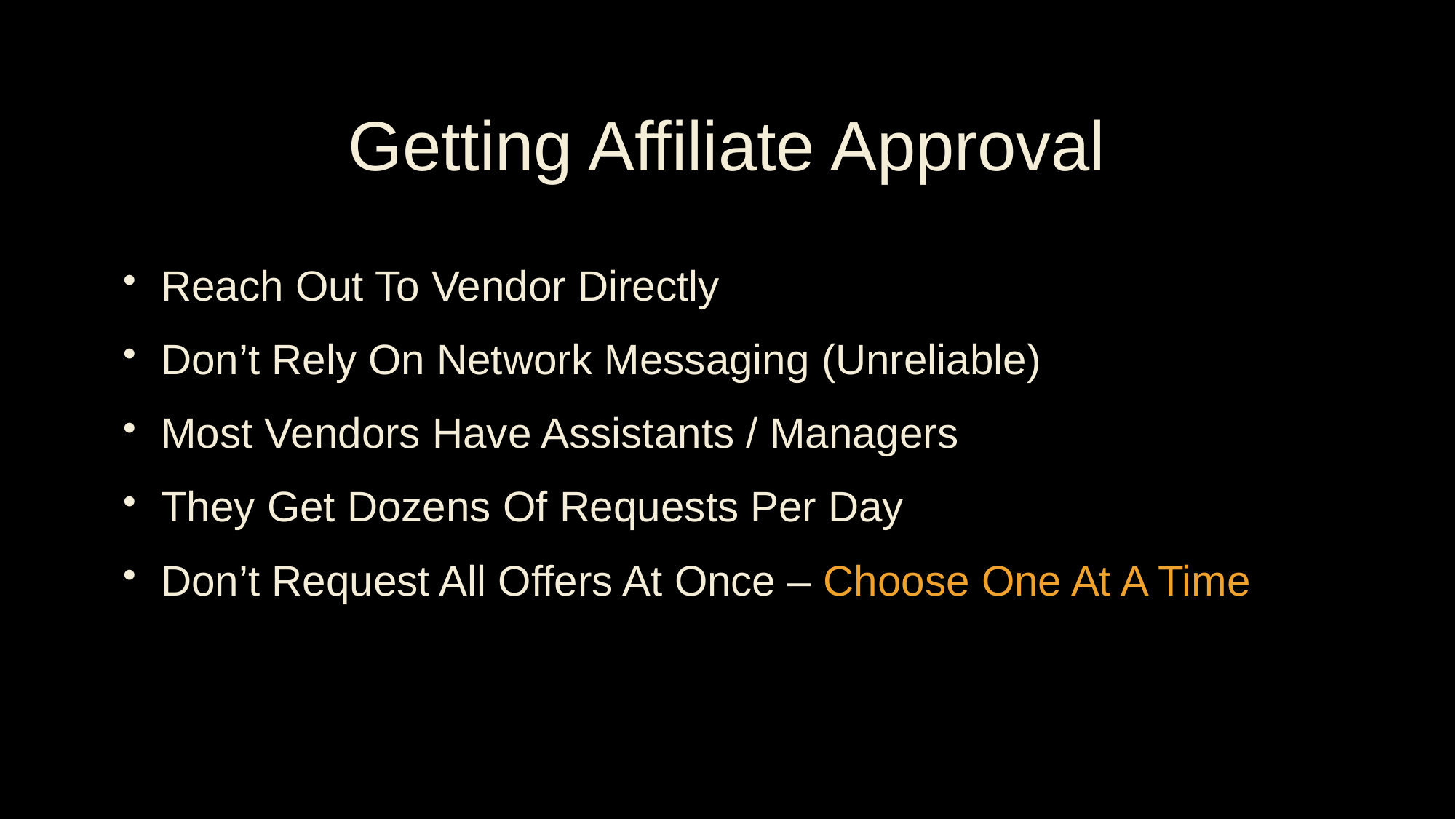

# Getting Affiliate Approval
Reach Out To Vendor Directly
Don’t Rely On Network Messaging (Unreliable)
Most Vendors Have Assistants / Managers
They Get Dozens Of Requests Per Day
Don’t Request All Offers At Once – Choose One At A Time